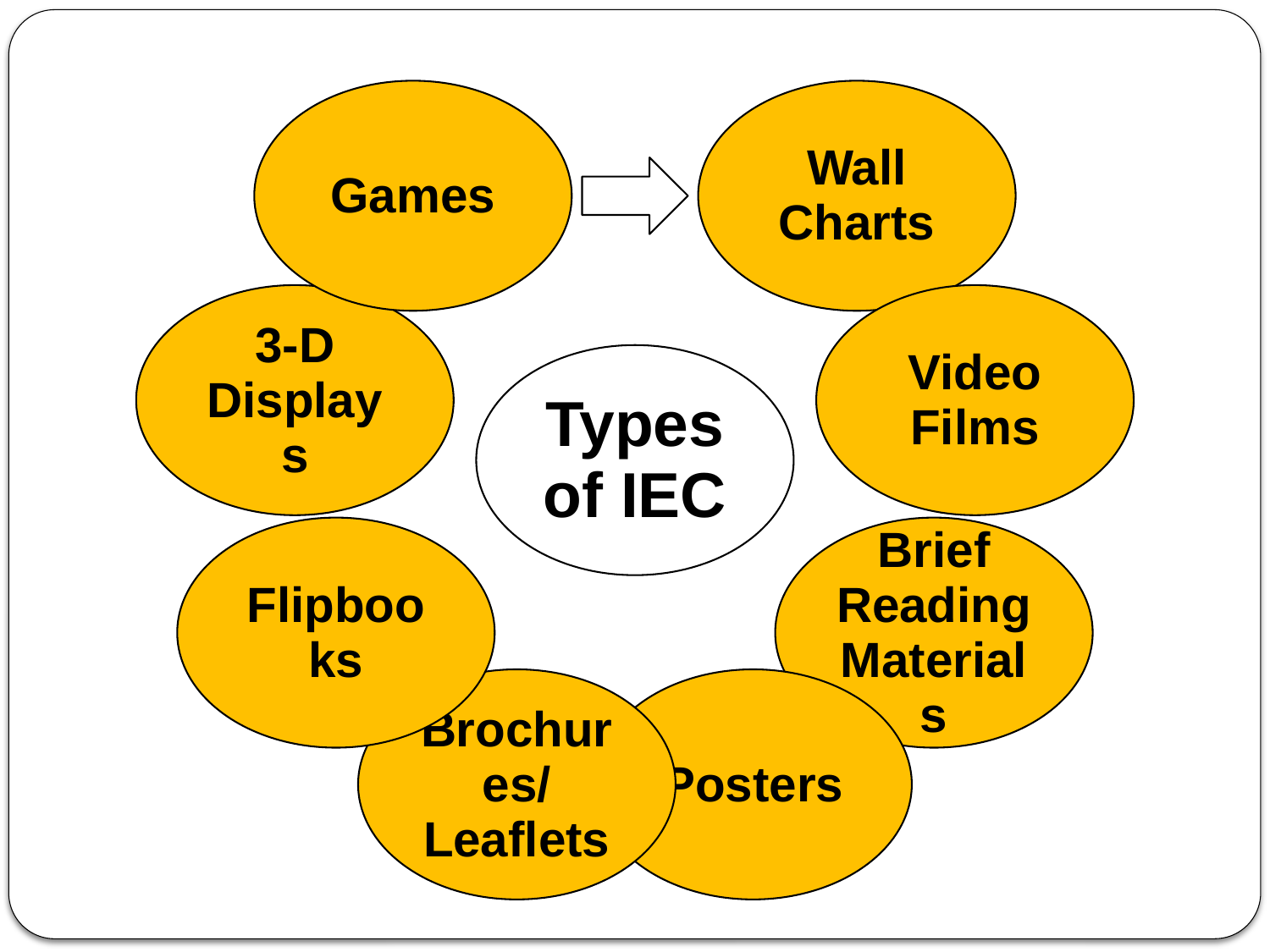

Types of IEC
Wall Charts
Video Films
Brief Reading Materials
Posters
Brochures/
Leaflets
Flipbooks
3-D Displays
Games